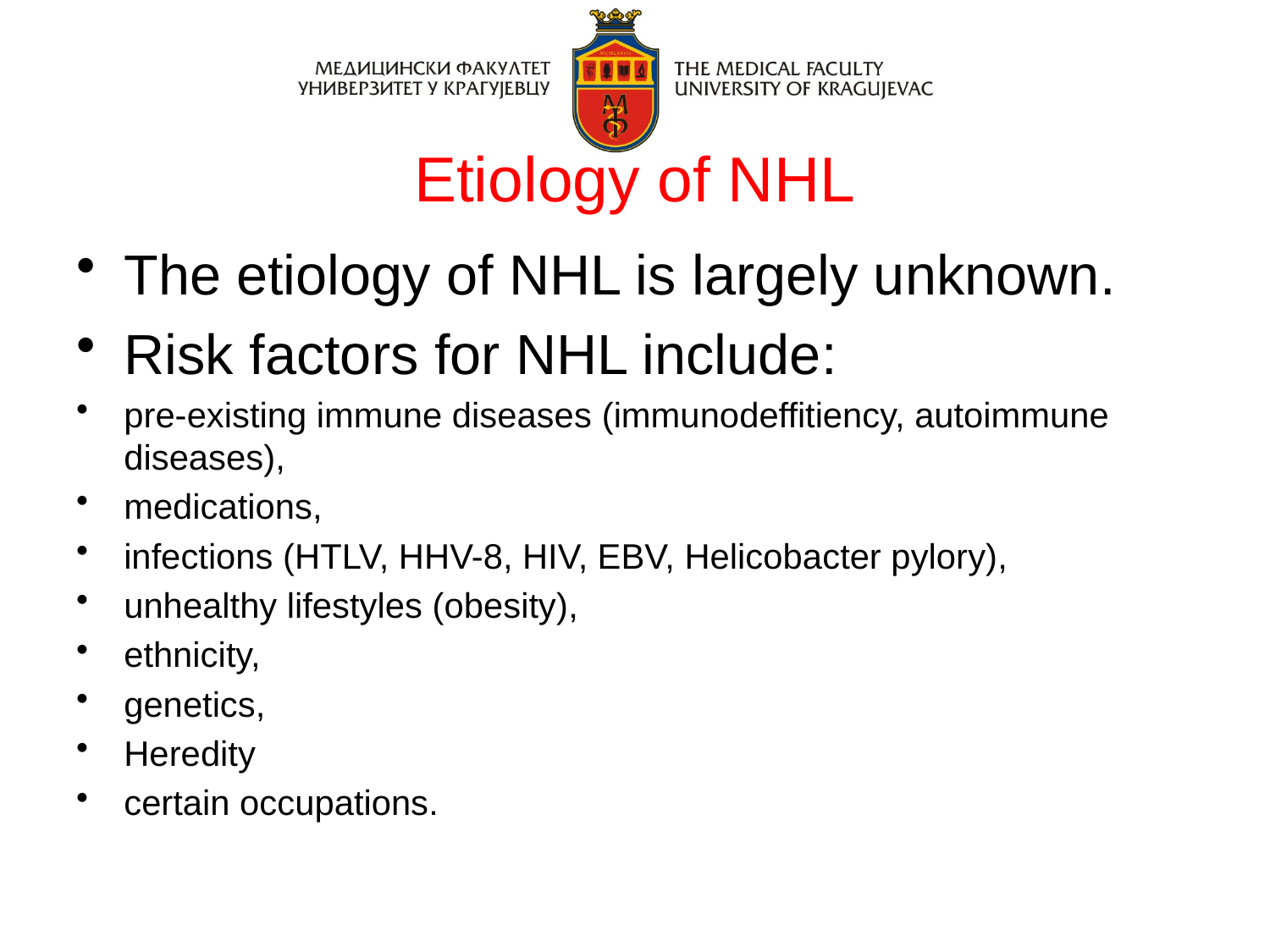

# Etiology of NHL
The etiology of NHL is largely unknown.
Risk factors for NHL include:
pre-existing immune diseases (immunodeffitiency, autoimmune diseases),
medications,
infections (HTLV, HHV-8, HIV, EBV, Helicobacter pylory),
unhealthy lifestyles (obesity),
ethnicity,
genetics,
Heredity
certain occupations.